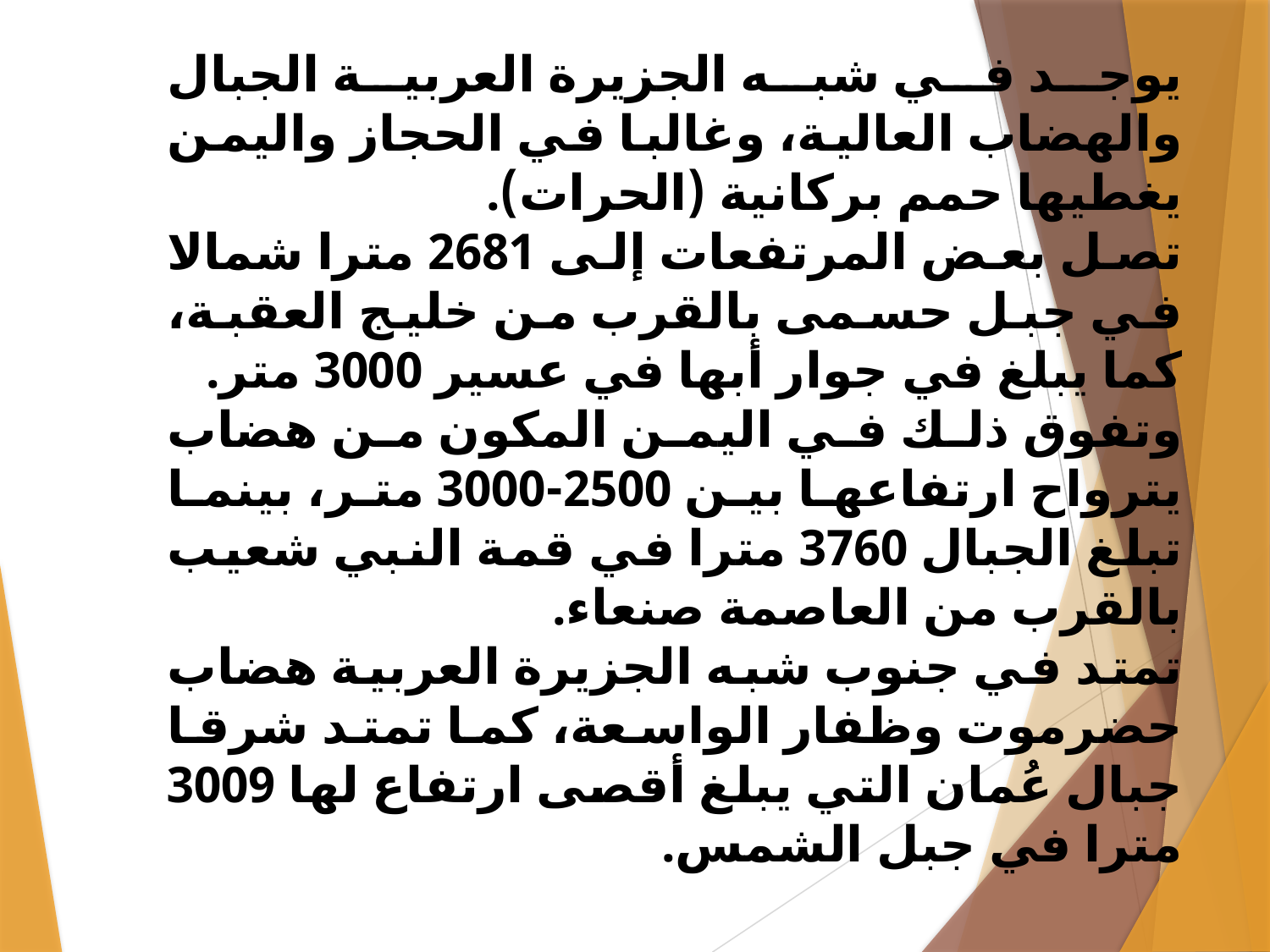

يوجد في شبه الجزيرة العربية الجبال والهضاب العالية، وغالبا في الحجاز واليمن يغطيها حمم بركانية (الحرات).
تصل بعض المرتفعات إلى 2681 مترا شمالا في جبل حسمى بالقرب من خليج العقبة، كما يبلغ في جوار أبها في عسير 3000 متر.
وتفوق ذلك في اليمن المكون من هضاب يترواح ارتفاعها بين 2500-3000 متر، بينما تبلغ الجبال 3760 مترا في قمة النبي شعيب بالقرب من العاصمة صنعاء.
تمتد في جنوب شبه الجزيرة العربية هضاب حضرموت وظفار الواسعة، كما تمتد شرقا جبال عُمان التي يبلغ أقصى ارتفاع لها 3009 مترا في جبل الشمس.